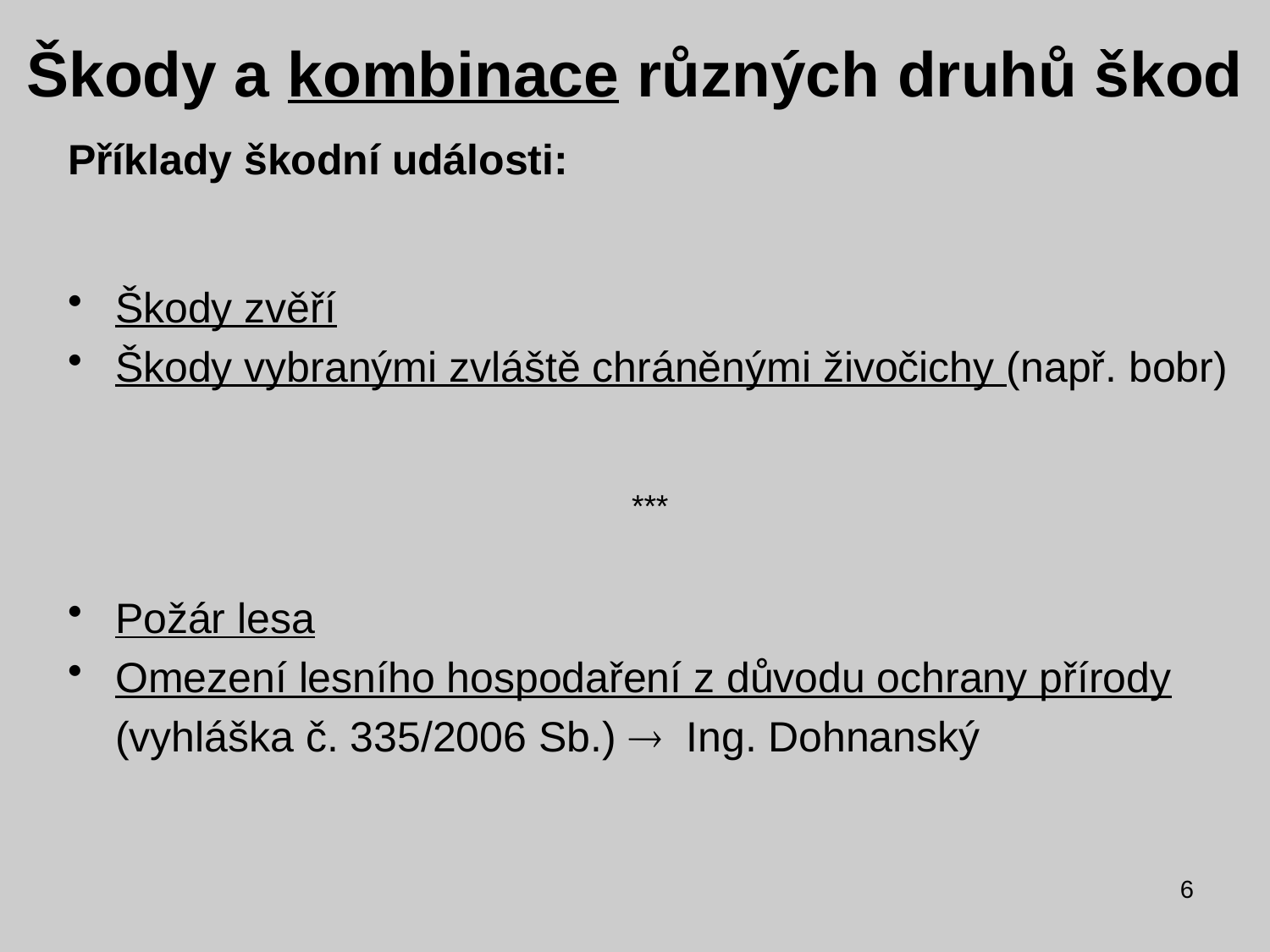

# Škody a kombinace různých druhů škod
Příklady škodní události:

Škody zvěří
Škody vybranými zvláště chráněnými živočichy (např. bobr)

***

Požár lesa
Omezení lesního hospodaření z důvodu ochrany přírody
	(vyhláška č. 335/2006 Sb.) →  Ing. Dohnanský
6